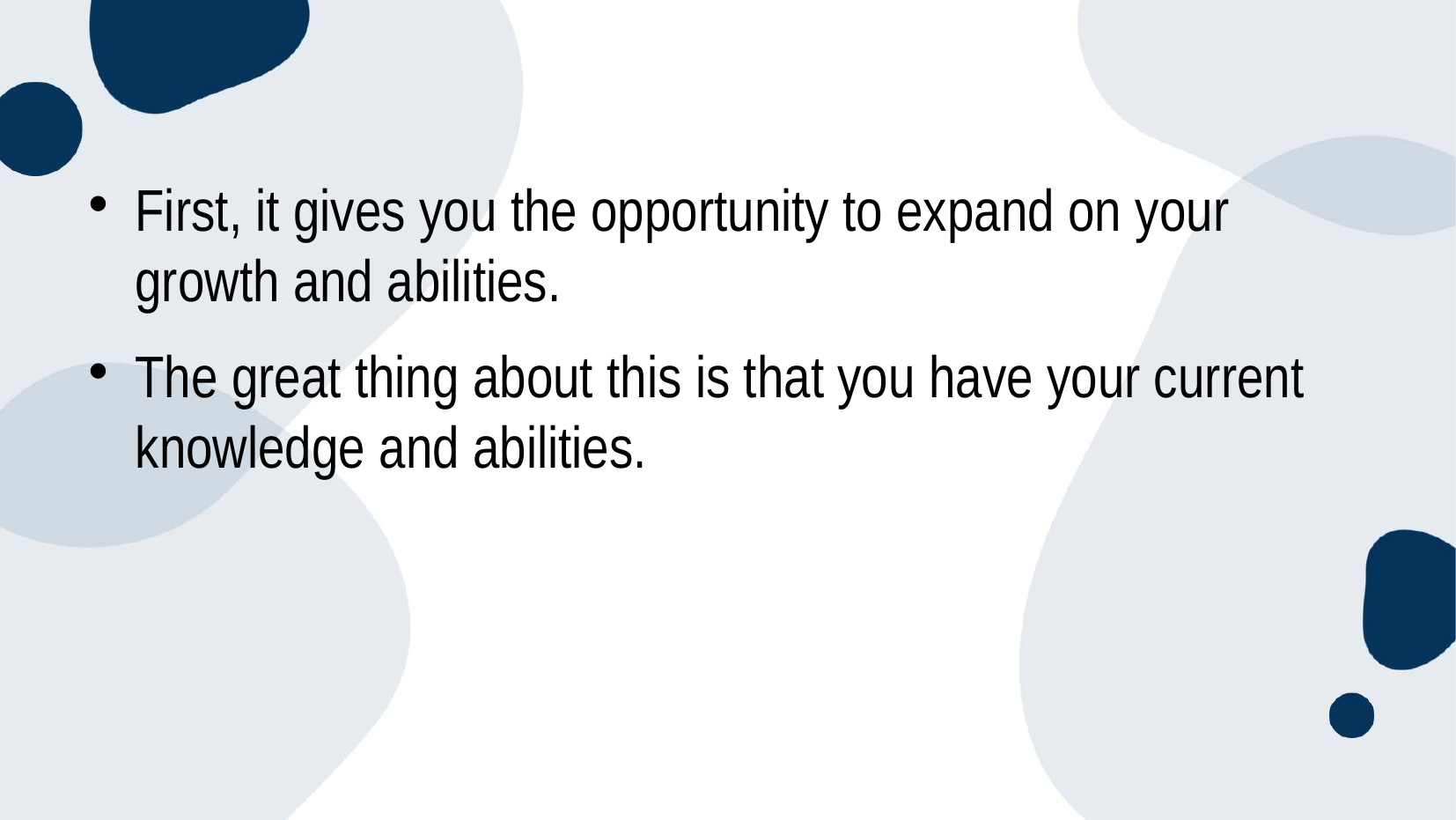

#
First, it gives you the opportunity to expand on your growth and abilities.
The great thing about this is that you have your current knowledge and abilities.